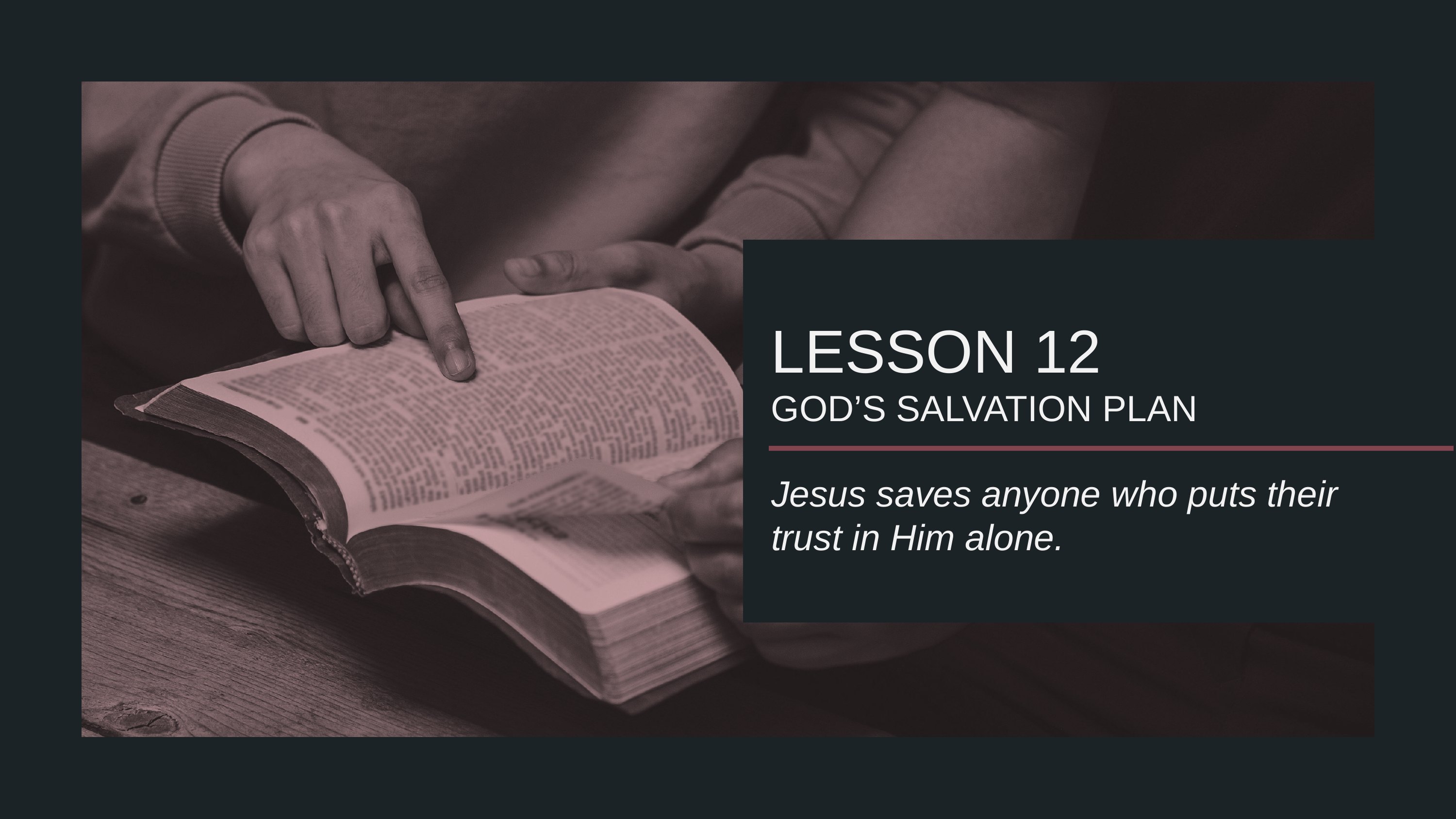

LESSON 12
GOD’S SALVATION PLAN
Jesus saves anyone who puts their trust in Him alone.